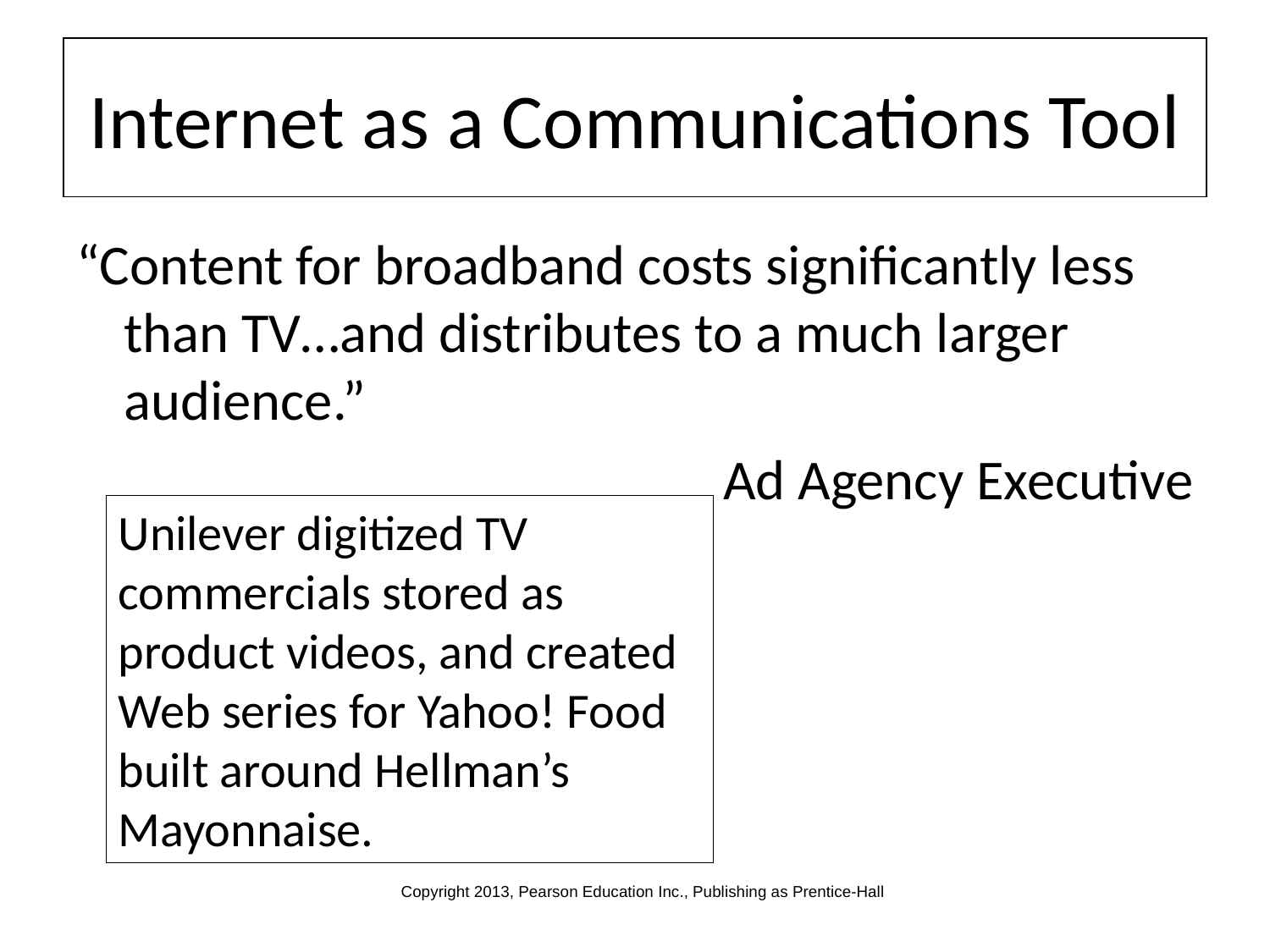

# Internet as a Communications Tool
“Content for broadband costs significantly less than TV…and distributes to a much larger audience.”
Ad Agency Executive
Unilever digitized TV commercials stored as product videos, and created Web series for Yahoo! Food built around Hellman’s Mayonnaise.
Copyright 2013, Pearson Education Inc., Publishing as Prentice-Hall